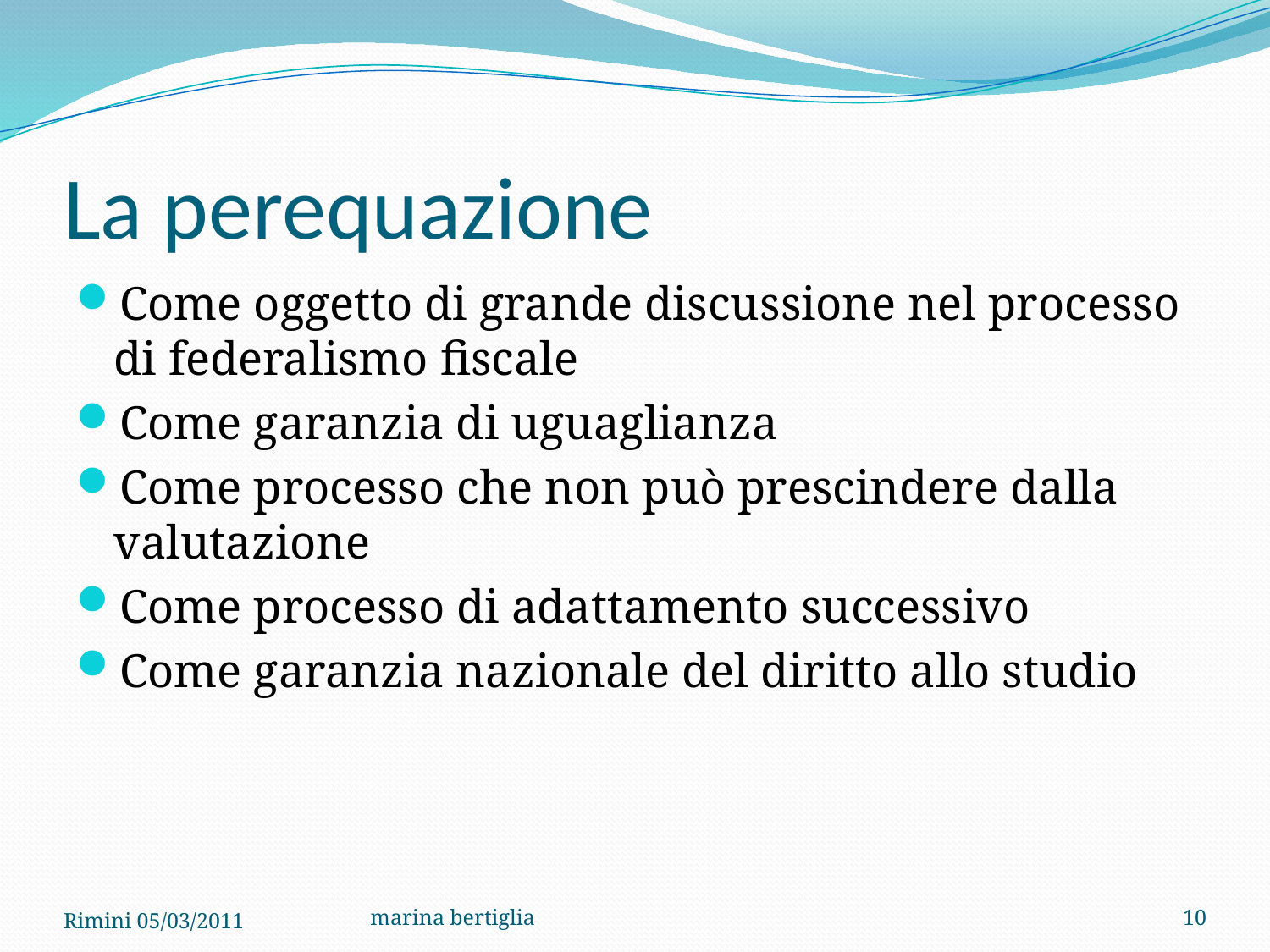

# La perequazione
Come oggetto di grande discussione nel processo di federalismo fiscale
Come garanzia di uguaglianza
Come processo che non può prescindere dalla valutazione
Come processo di adattamento successivo
Come garanzia nazionale del diritto allo studio

Rimini 05/03/2011
marina bertiglia
10